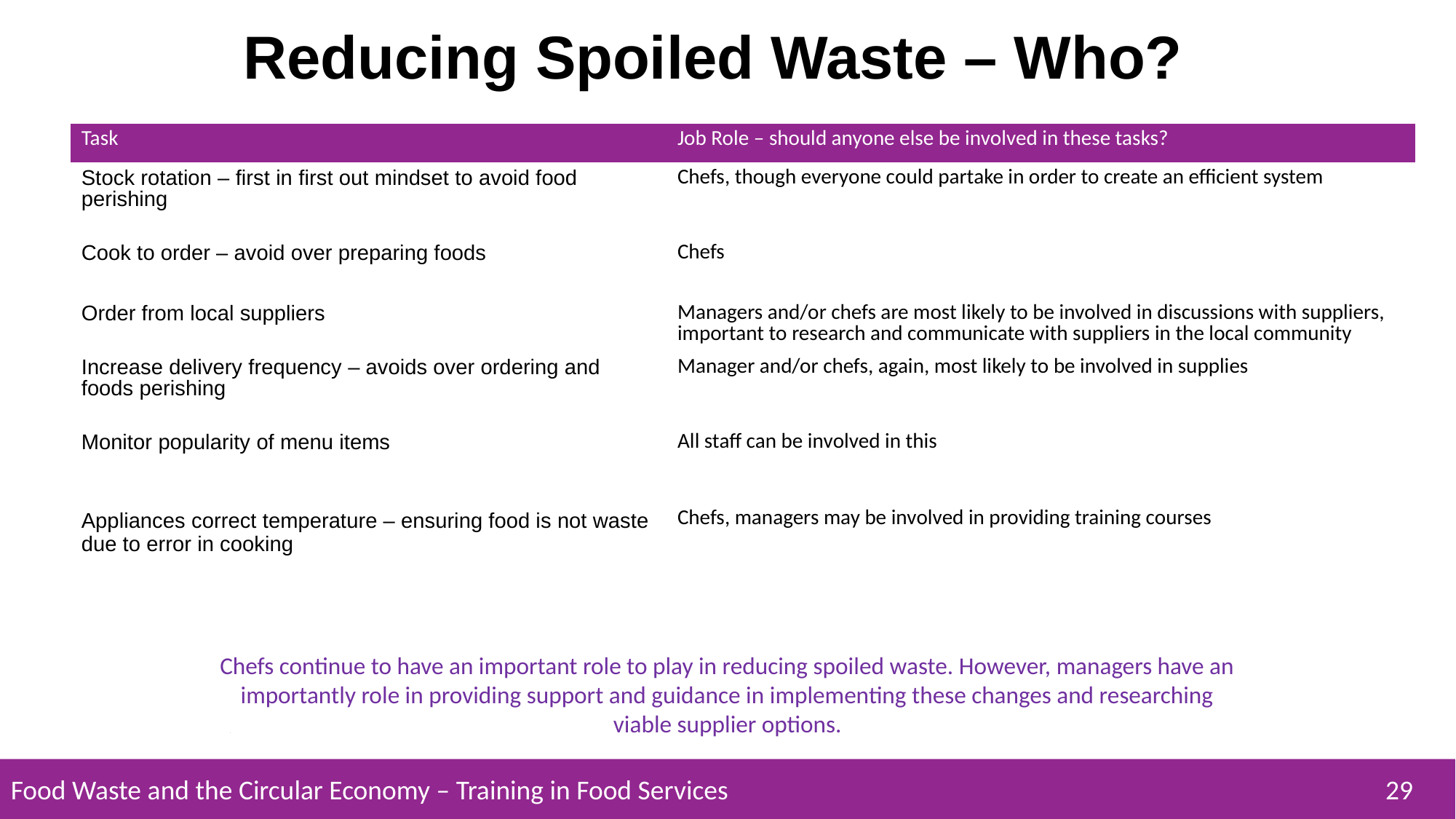

Reducing Spoiled Waste – Who?
| Task | Job Role – should anyone else be involved in these tasks? |
| --- | --- |
| Stock rotation – first in first out mindset to avoid food perishing | Chefs, though everyone could partake in order to create an efficient system |
| Cook to order – avoid over preparing foods | Chefs |
| Order from local suppliers | Managers and/or chefs are most likely to be involved in discussions with suppliers, important to research and communicate with suppliers in the local community |
| Increase delivery frequency – avoids over ordering and foods perishing | Manager and/or chefs, again, most likely to be involved in supplies |
| Monitor popularity of menu items | All staff can be involved in this |
| Appliances correct temperature – ensuring food is not waste due to error in cooking | Chefs, managers may be involved in providing training courses |
Chefs continue to have an important role to play in reducing spoiled waste. However, managers have an importantly role in providing support and guidance in implementing these changes and researching viable supplier options.